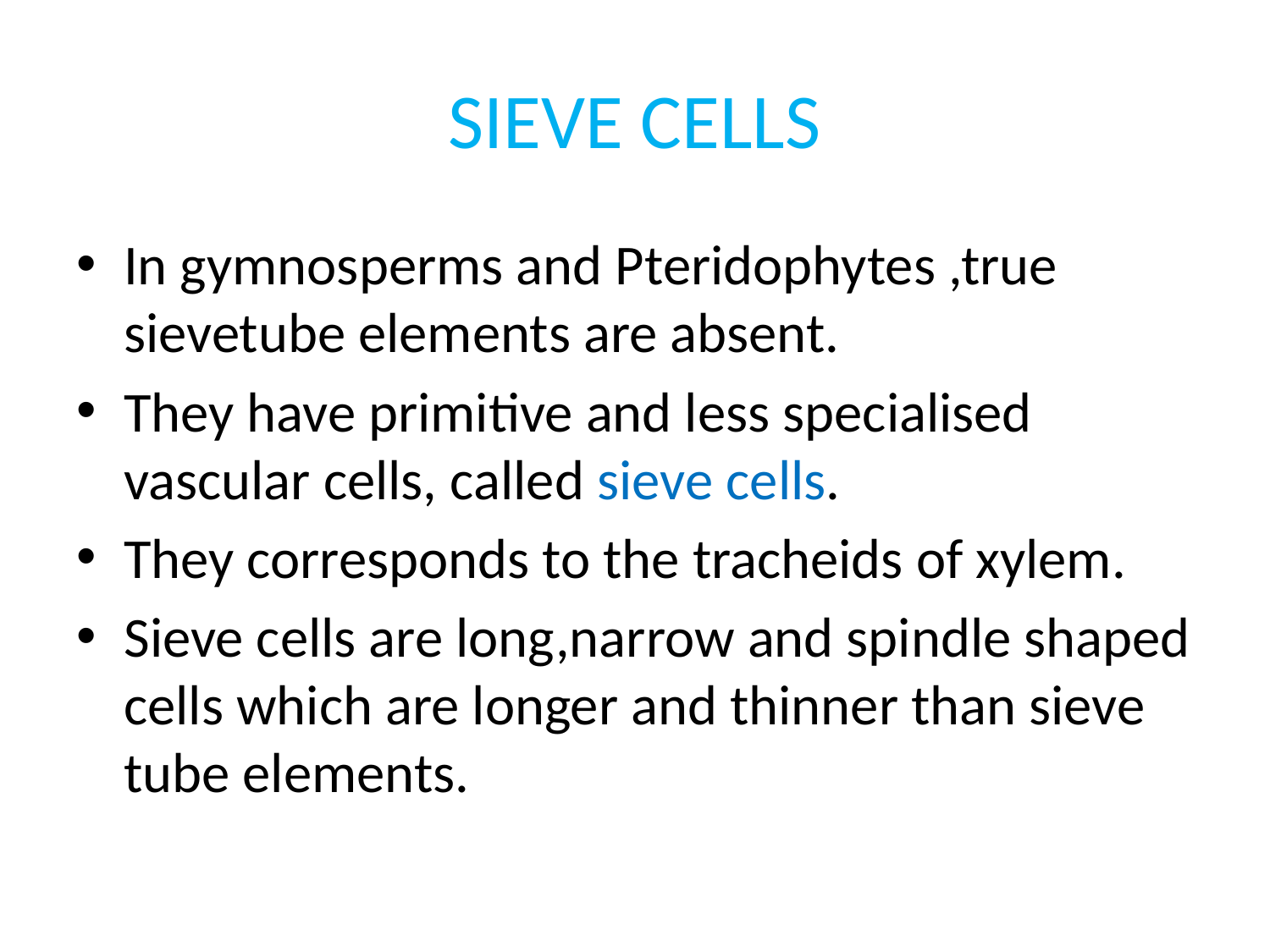

# SIEVE CELLS
In gymnosperms and Pteridophytes ,true sievetube elements are absent.
They have primitive and less specialised vascular cells, called sieve cells.
They corresponds to the tracheids of xylem.
Sieve cells are long,narrow and spindle shaped cells which are longer and thinner than sieve tube elements.